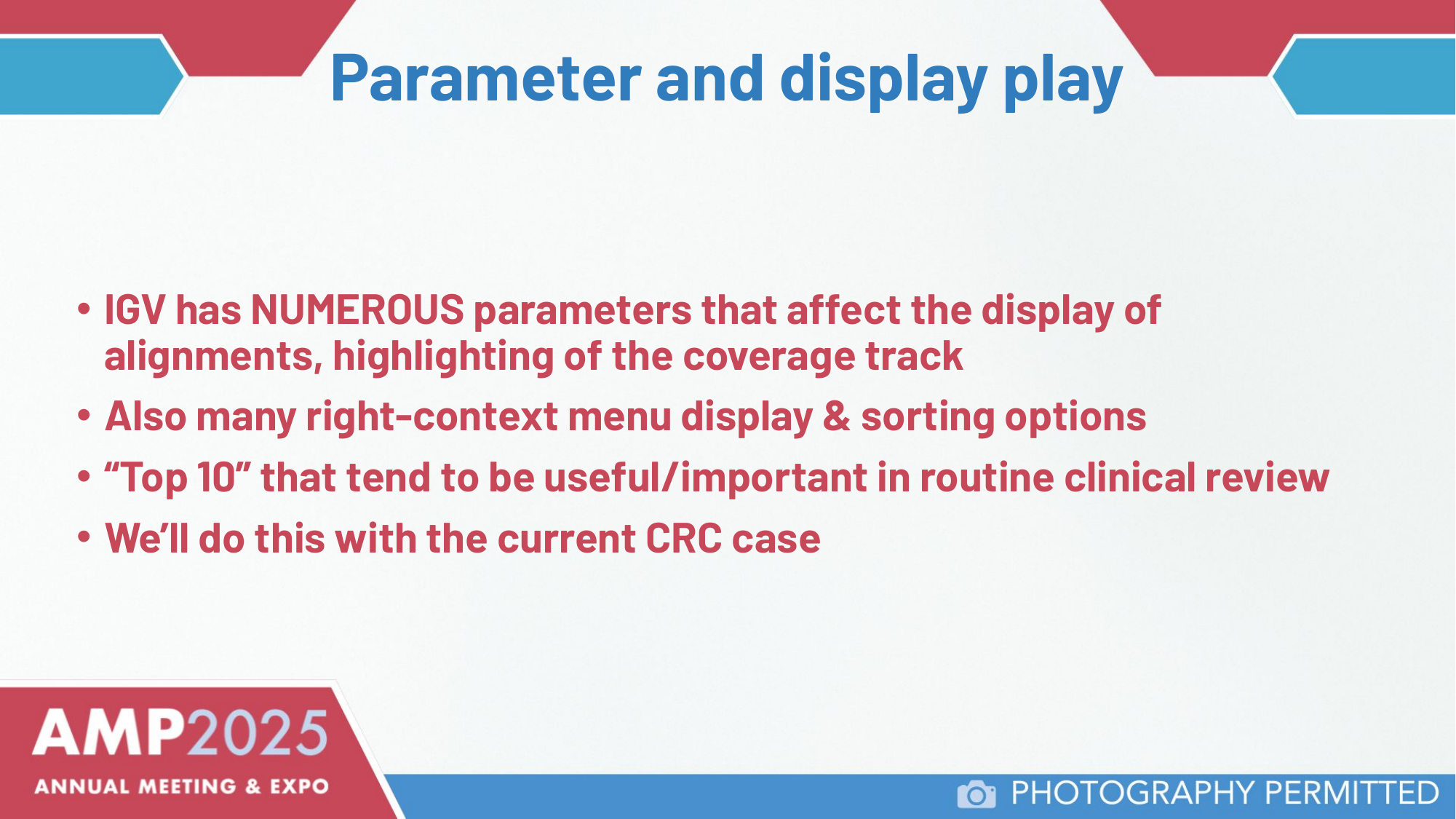

# Parameter and display play
IGV has NUMEROUS parameters that affect the display of alignments, highlighting of the coverage track
Also many right-context menu display & sorting options
“Top 10” that tend to be useful/important in routine clinical review
We’ll do this with the current CRC case